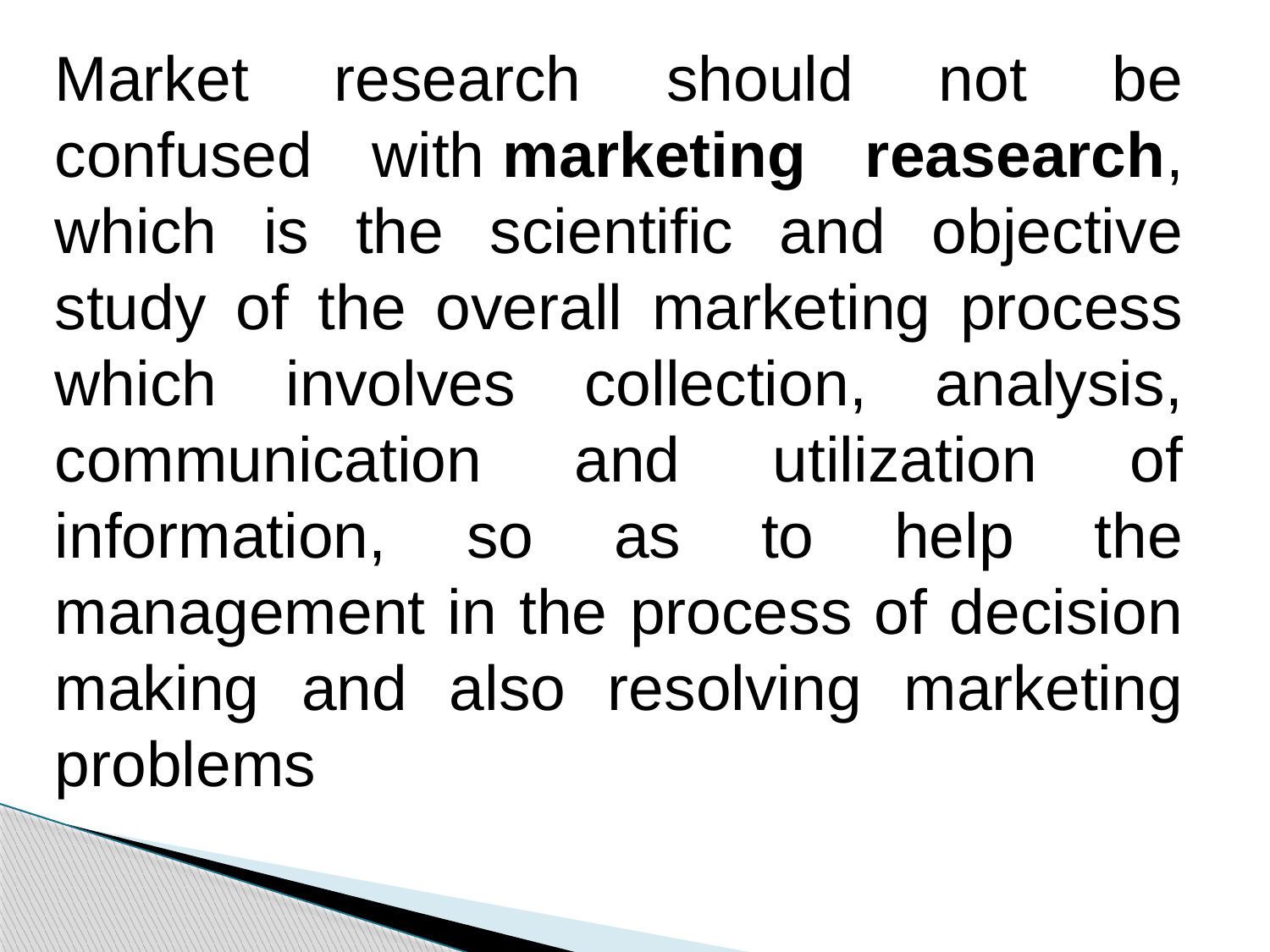

Market research should not be confused with marketing reasearch, which is the scientific and objective study of the overall marketing process which involves collection, analysis, communication and utilization of information, so as to help the management in the process of decision making and also resolving marketing problems